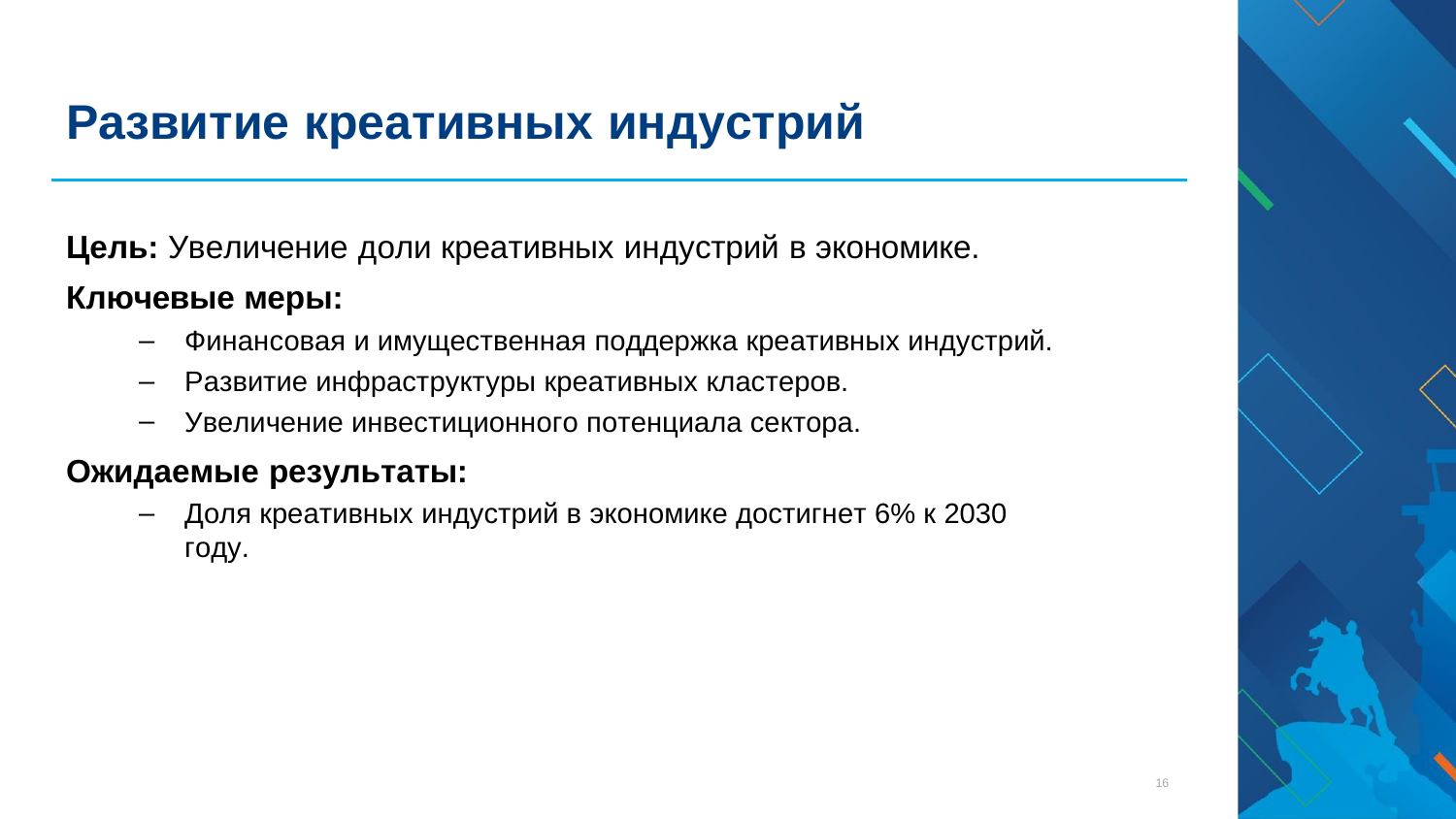

# Развитие креативных индустрий

Цель: Увеличение доли креативных индустрий в экономике.
Ключевые меры:
Финансовая и имущественная поддержка креативных индустрий.
Развитие инфраструктуры креативных кластеров.
Увеличение инвестиционного потенциала сектора.
Ожидаемые результаты:
Доля креативных индустрий в экономике достигнет 6% к 2030 году.
16